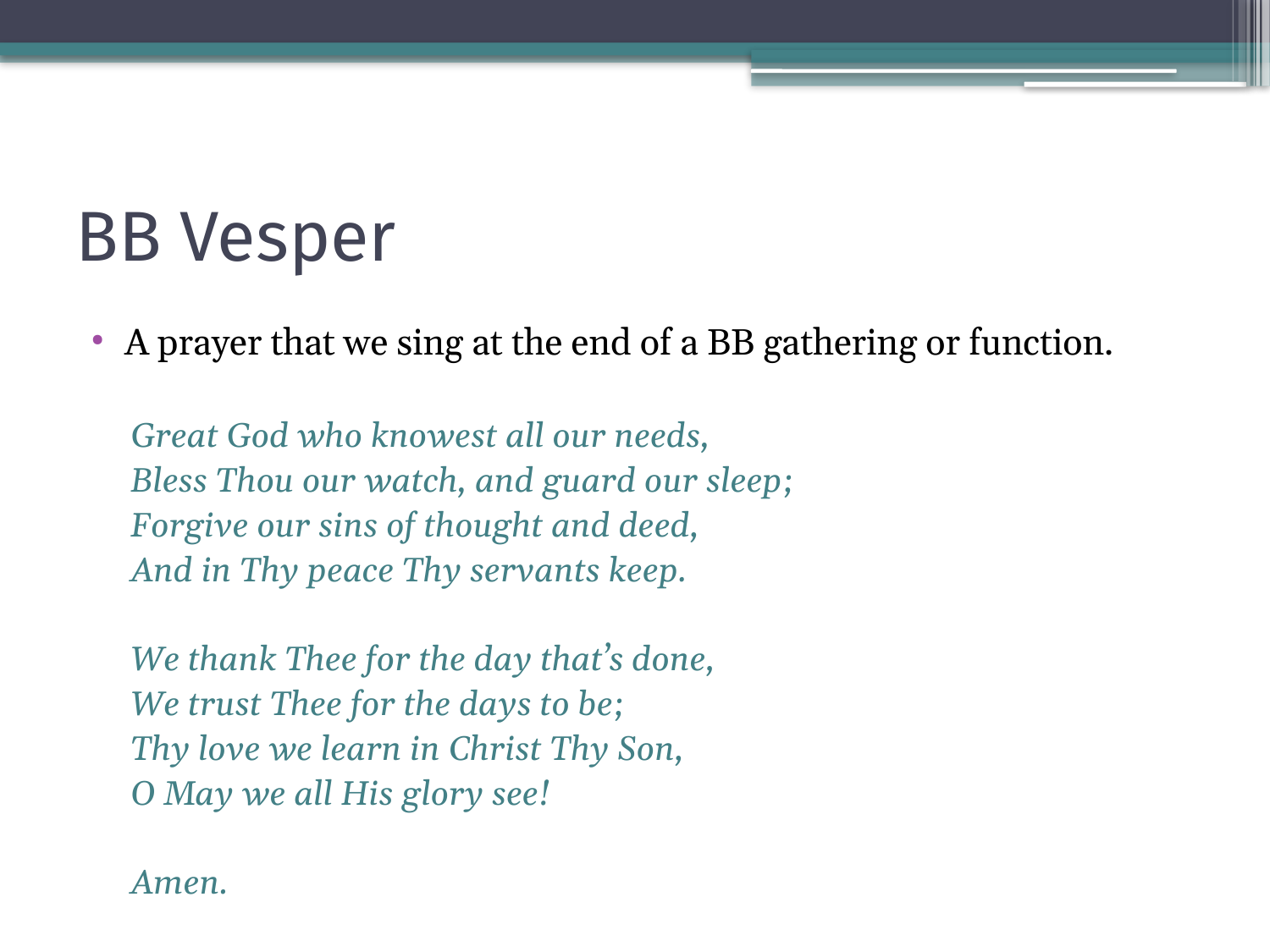

# BB Vesper
A prayer that we sing at the end of a BB gathering or function.

Great God who knowest all our needs,
Bless Thou our watch, and guard our sleep;
Forgive our sins of thought and deed,
And in Thy peace Thy servants keep.

We thank Thee for the day that’s done,
We trust Thee for the days to be;
Thy love we learn in Christ Thy Son,
O May we all His glory see!

Amen.